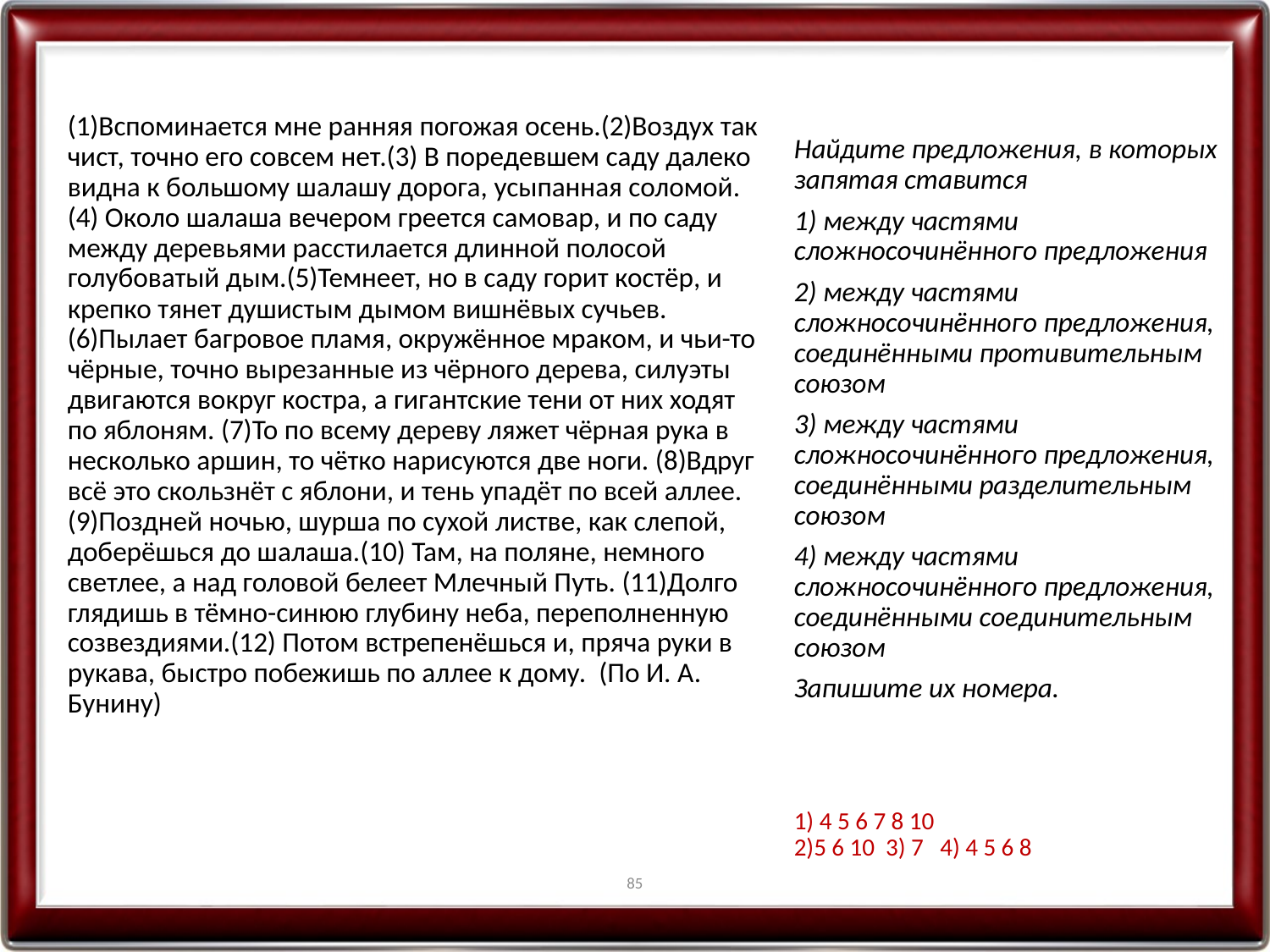

(1)Вспоминается мне ранняя погожая осень.(2)Воздух так чист, точно его совсем нет.(3) В поредевшем саду далеко видна к большому шалашу дорога, усыпанная соломой.(4) Около шалаша вечером греется самовар, и по саду между деревьями расстилается длинной полосой голубоватый дым.(5)Темнеет, но в саду горит костёр, и крепко тянет душистым дымом вишнёвых сучьев. (6)Пылает багровое пламя, окружённое мраком, и чьи-то чёрные, точно вырезанные из чёрного дерева, силуэты двигаются вокруг костра, а гигантские тени от них ходят по яблоням. (7)То по всему дереву ляжет чёрная рука в несколько аршин, то чётко нарисуются две ноги. (8)Вдруг всё это скользнёт с яблони, и тень упадёт по всей аллее.(9)Поздней ночью, шурша по сухой листве, как слепой, доберёшься до шалаша.(10) Там, на поляне, немного светлее, а над головой белеет Млечный Путь. (11)Долго глядишь в тёмно-синюю глубину неба, переполненную созвездиями.(12) Потом встрепенёшься и, пряча руки в рукава, быстро побежишь по аллее к дому.  (По И. А. Бунину)
Найдите предложения, в которых запятая ставится
1) между частями сложносочинённого предложения
2) между частями сложносочинённого предложения, соединёнными противительным союзом
3) между частями сложносочинённого предложения, соединёнными разделительным союзом
4) между частями сложносочинённого предложения, соединёнными соединительным союзом
Запишите их номера.
1) 4 5 6 7 8 10
2)5 6 10  3) 7   4) 4 5 6 8
85